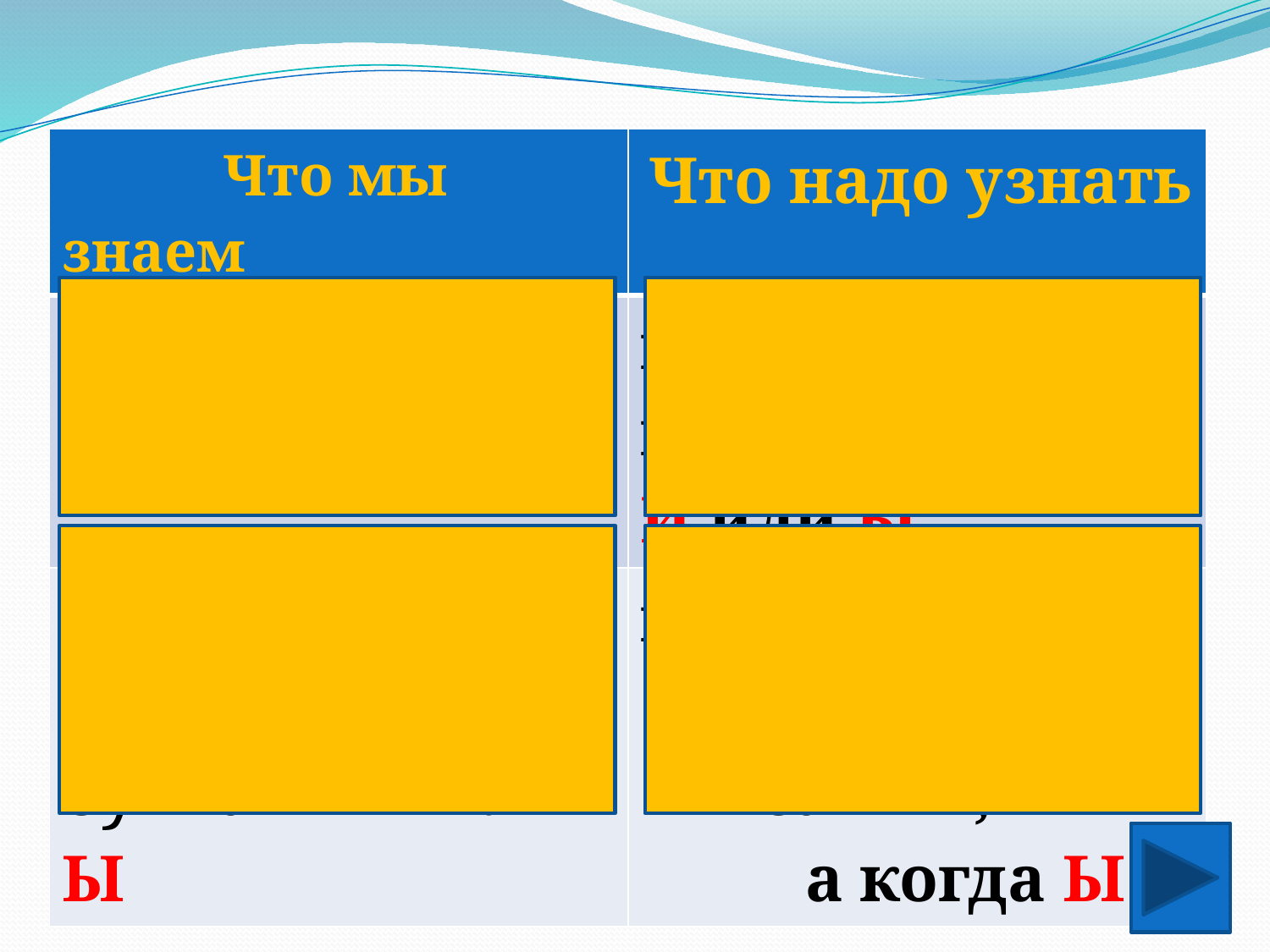

| Что мы знаем | Что надо узнать |
| --- | --- |
| после [ц] слышим [ы] | какую букву пишут после Ц: И или Ы |
| [ы] можем обозначать буквами И или Ы | когда после буквы Ц писать И, а когда Ы |